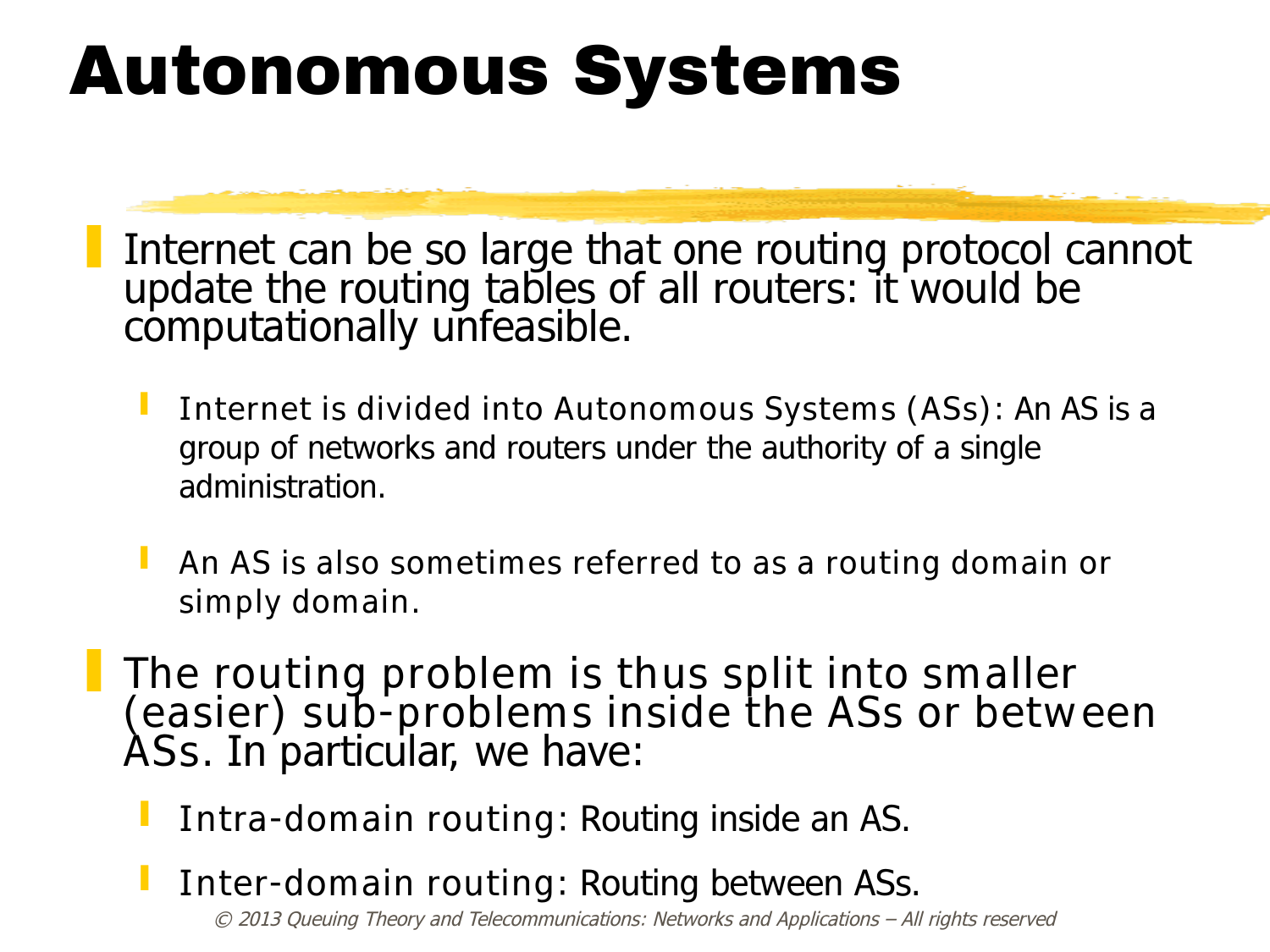

# Autonomous Systems
Internet can be so large that one routing protocol cannot update the routing tables of all routers: it would be computationally unfeasible.

Internet is divided into Autonomous Systems (ASs): An AS is a group of networks and routers under the authority of a single administration.

An AS is also sometimes referred to as a routing domain or simply domain.

The routing problem is thus split into smaller (easier) sub-problems inside the ASs or between ASs. In particular, we have:

Intra-domain routing: Routing inside an AS.

Inter-domain routing: Routing between ASs.
© 2013 Queuing Theory and Telecommunications: Networks and Applications – All rights reserved